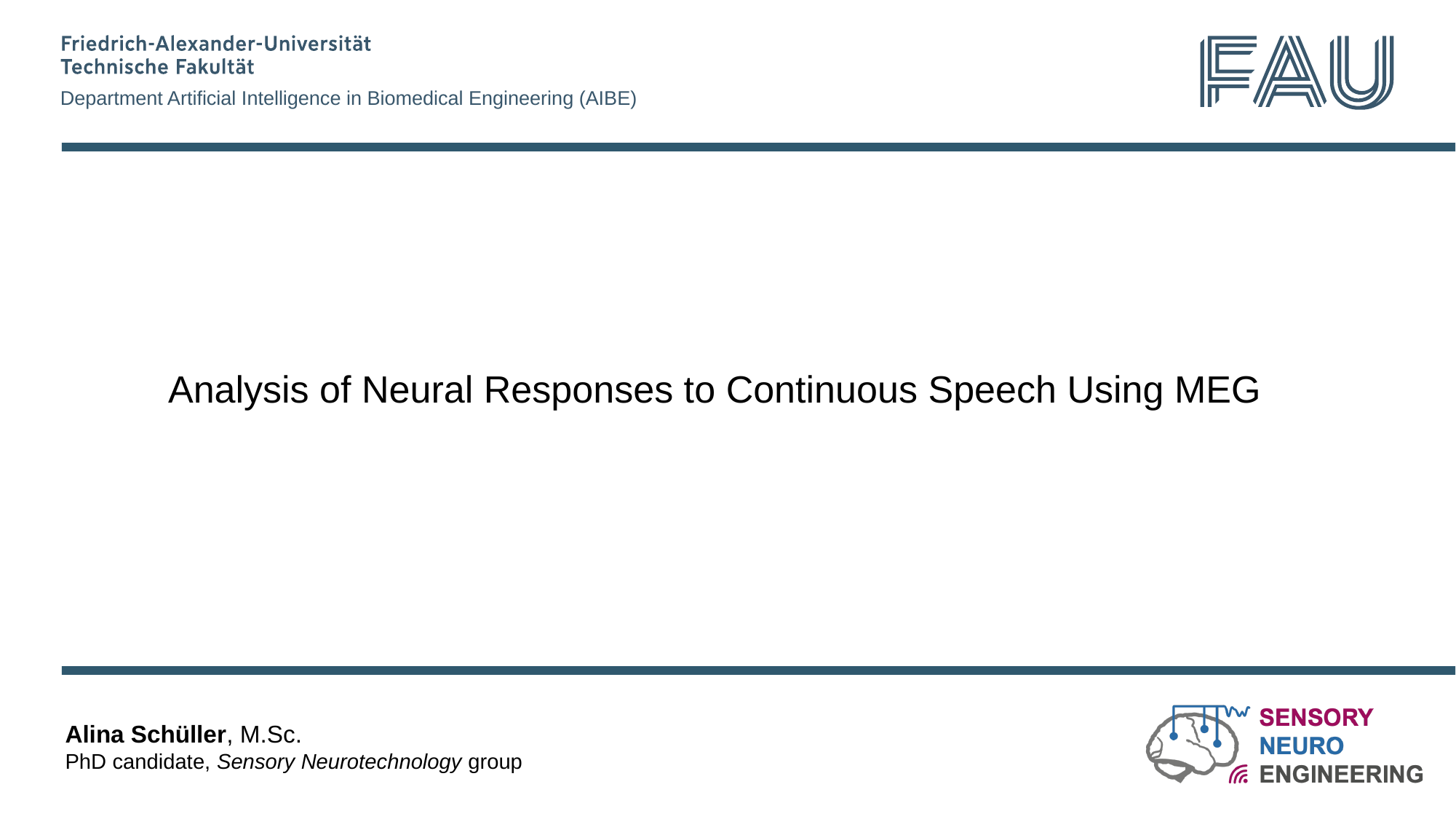

Analysis of Neural Responses to Continuous Speech Using MEG
Alina Schüller, M.Sc.
PhD candidate, Sensory Neurotechnology group